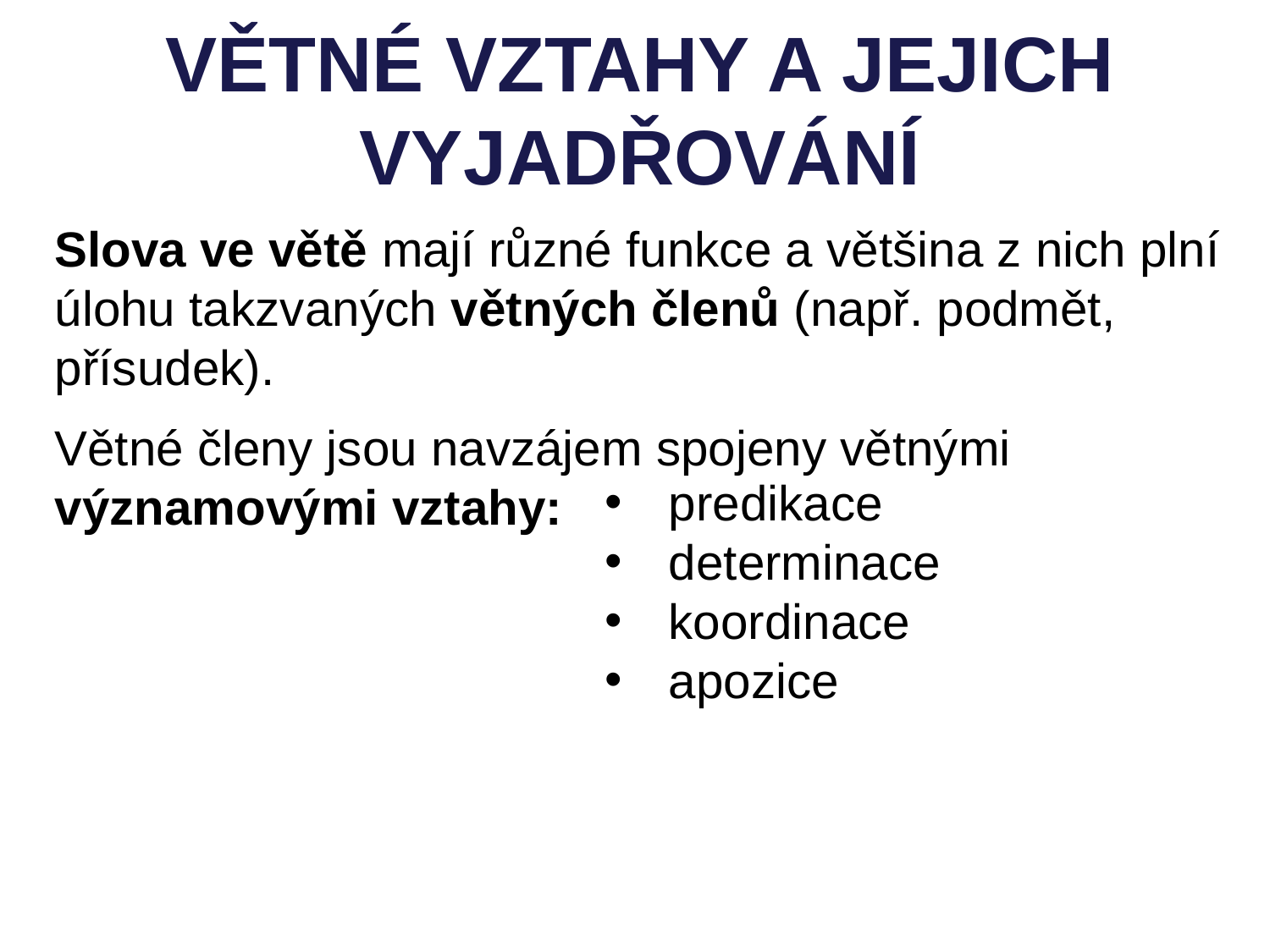

VĚTNÉ VZTAHY A JEJICH VYJADŘOVÁNÍ
Slova ve větě mají různé funkce a většina z nich plní úlohu takzvaných větných členů (např. podmět, přísudek).
Větné členy jsou navzájem spojeny větnými významovými vztahy:
predikace
determinace
koordinace
apozice